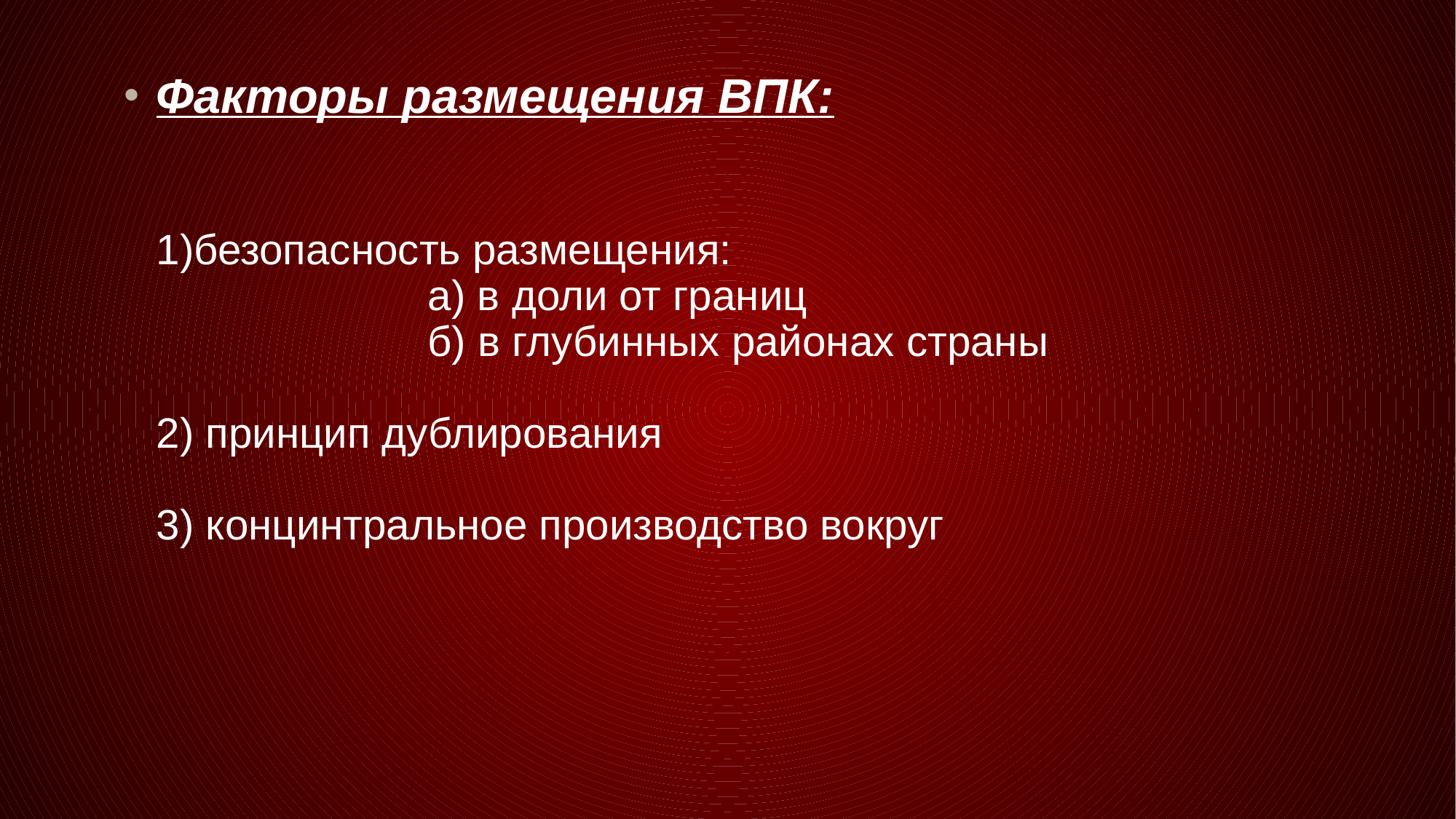

Факторы размещения ВПК:
1)безопасность размещения:
                       а) в доли от границ
                       б) в глубинных районах страны
2) принцип дублирования
3) концинтральное производство вокруг